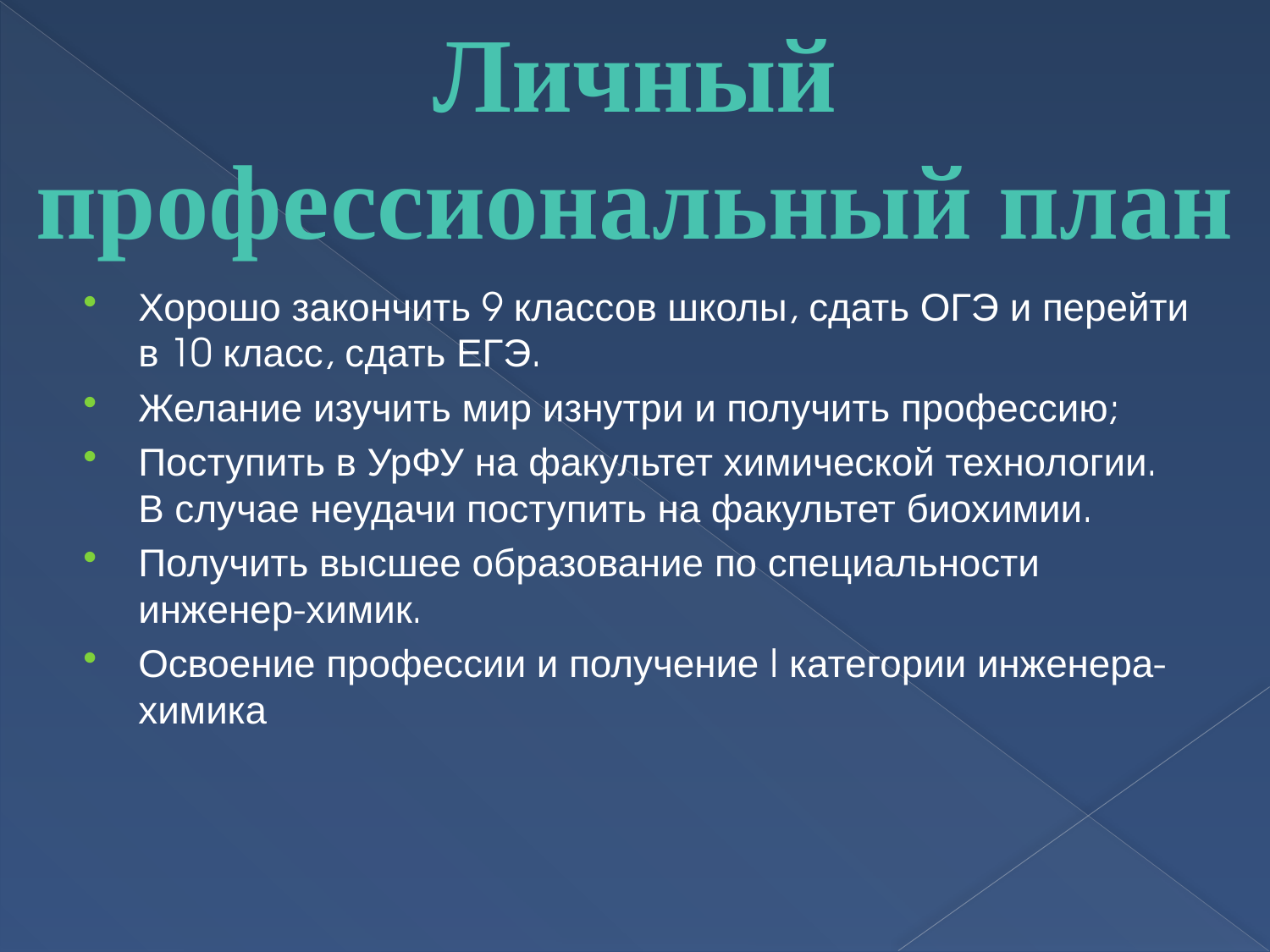

Личный профессиональный план
Хорошо закончить 9 классов школы, сдать ОГЭ и перейти в 10 класс, сдать ЕГЭ.
Желание изучить мир изнутри и получить профессию;
Поступить в УрФУ на факультет химической технологии. В случае неудачи поступить на факультет биохимии.
Получить высшее образование по специальности инженер-химик.
Освоение профессии и получение I категории инженера-химика